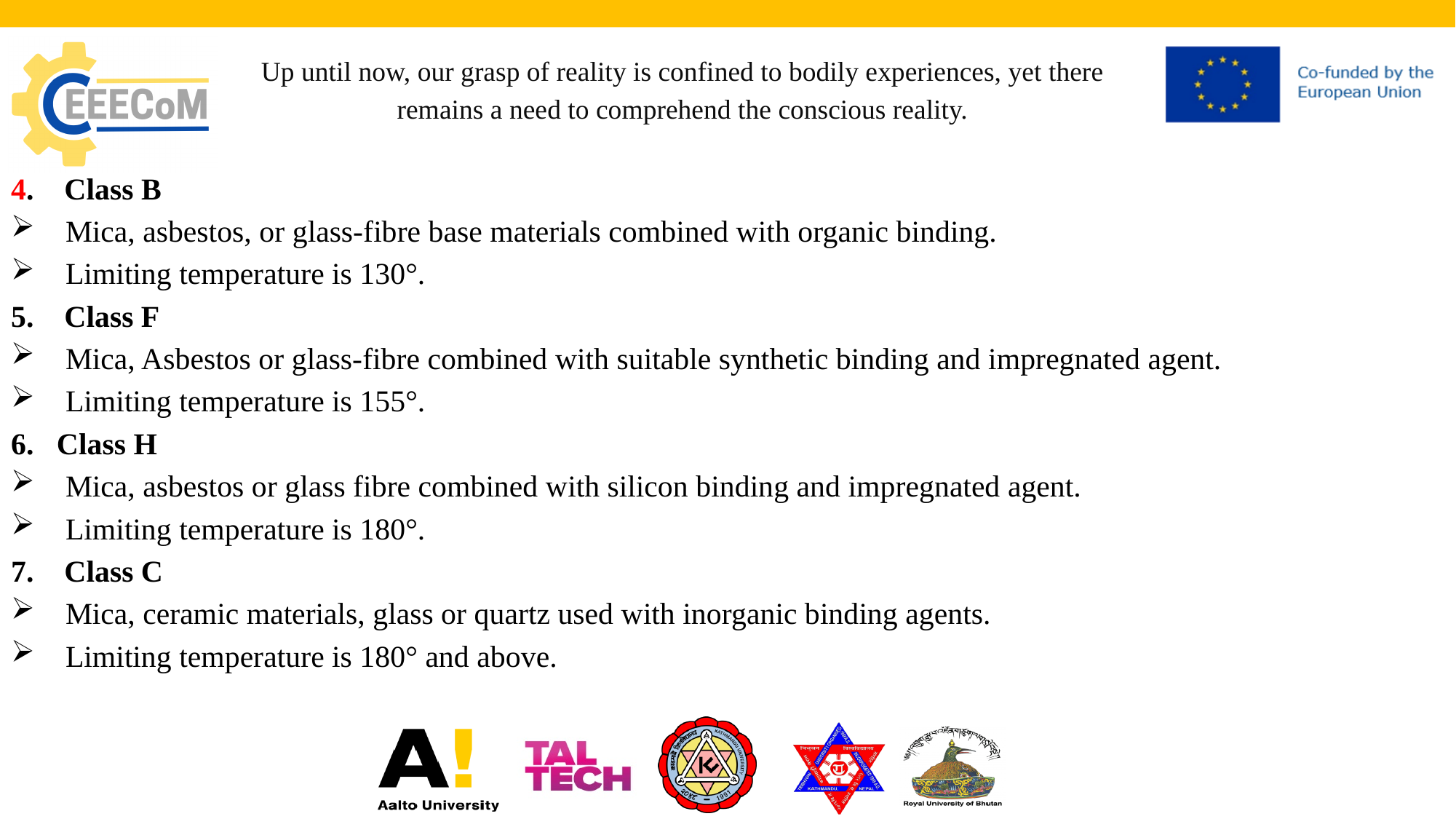

# Up until now, our grasp of reality is confined to bodily experiences, yet there remains a need to comprehend the conscious reality.
4.    Class B
Mica, asbestos, or glass-fibre base materials combined with organic binding.
Limiting temperature is 130°.
5.    Class F
Mica, Asbestos or glass-fibre combined with suitable synthetic binding and impregnated agent.
Limiting temperature is 155°.
6.   Class H
Mica, asbestos or glass fibre combined with silicon binding and impregnated agent.
Limiting temperature is 180°.
7.    Class C
Mica, ceramic materials, glass or quartz used with inorganic binding agents.
Limiting temperature is 180° and above.